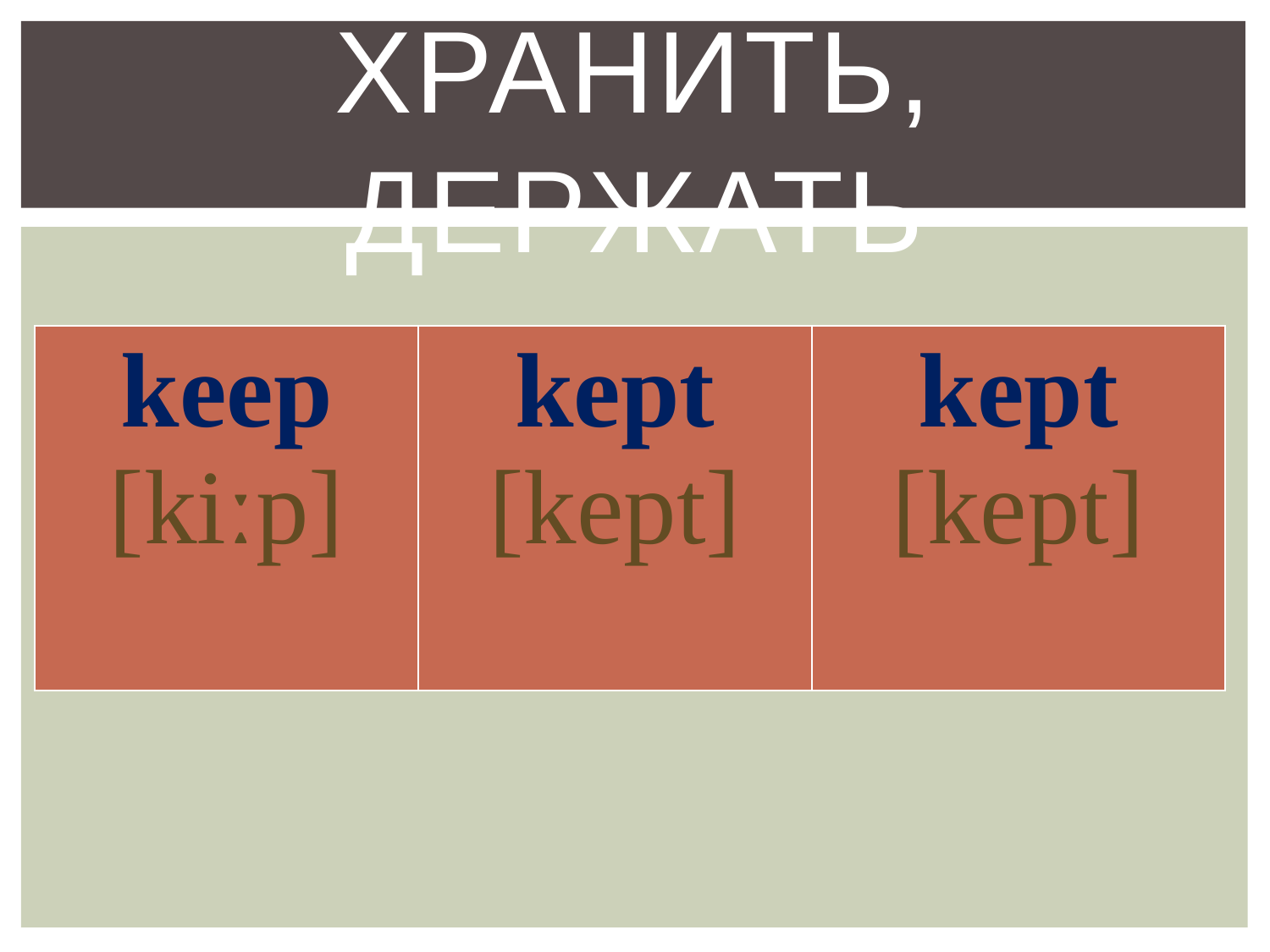

# хранить, держать
| keep [kiːp] | kept [kept] | kept [kept] |
| --- | --- | --- |